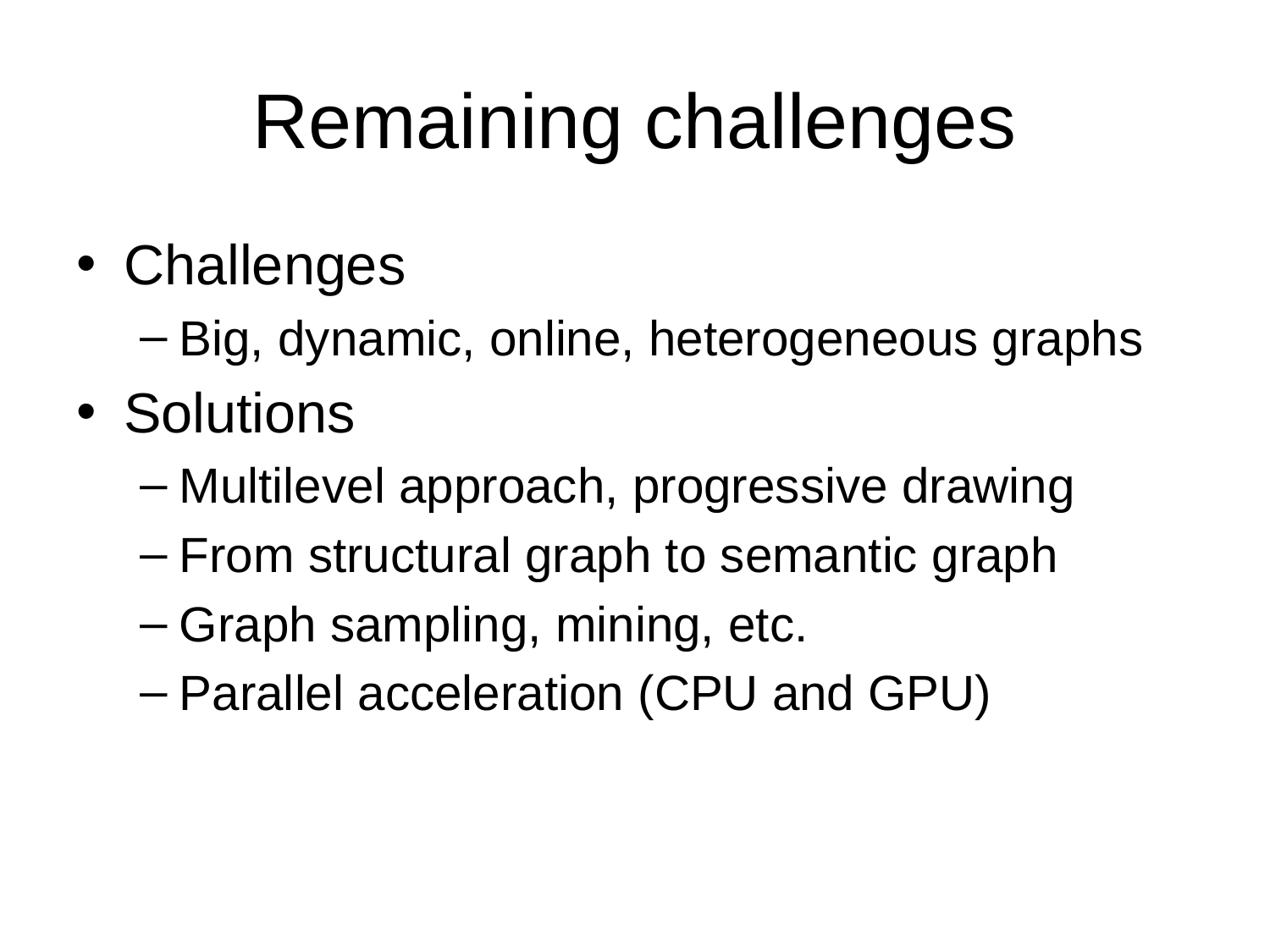

# Remaining challenges
Challenges
Big, dynamic, online, heterogeneous graphs
Solutions
Multilevel approach, progressive drawing
From structural graph to semantic graph
Graph sampling, mining, etc.
Parallel acceleration (CPU and GPU)